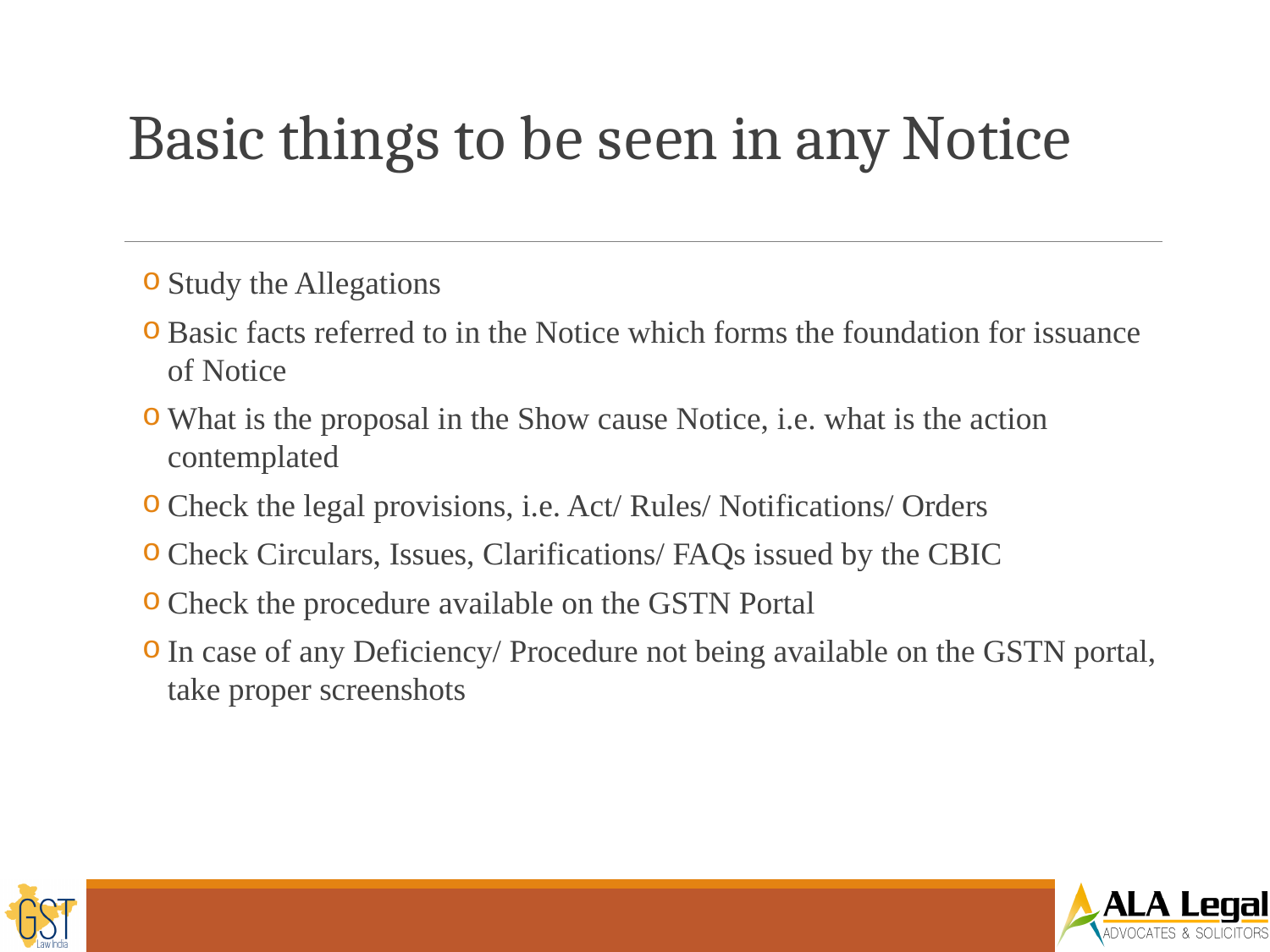

# Basic things to be seen in any Notice
Study the Allegations
Basic facts referred to in the Notice which forms the foundation for issuance of Notice
What is the proposal in the Show cause Notice, i.e. what is the action contemplated
Check the legal provisions, i.e. Act/ Rules/ Notifications/ Orders
Check Circulars, Issues, Clarifications/ FAQs issued by the CBIC
Check the procedure available on the GSTN Portal
In case of any Deficiency/ Procedure not being available on the GSTN portal, take proper screenshots